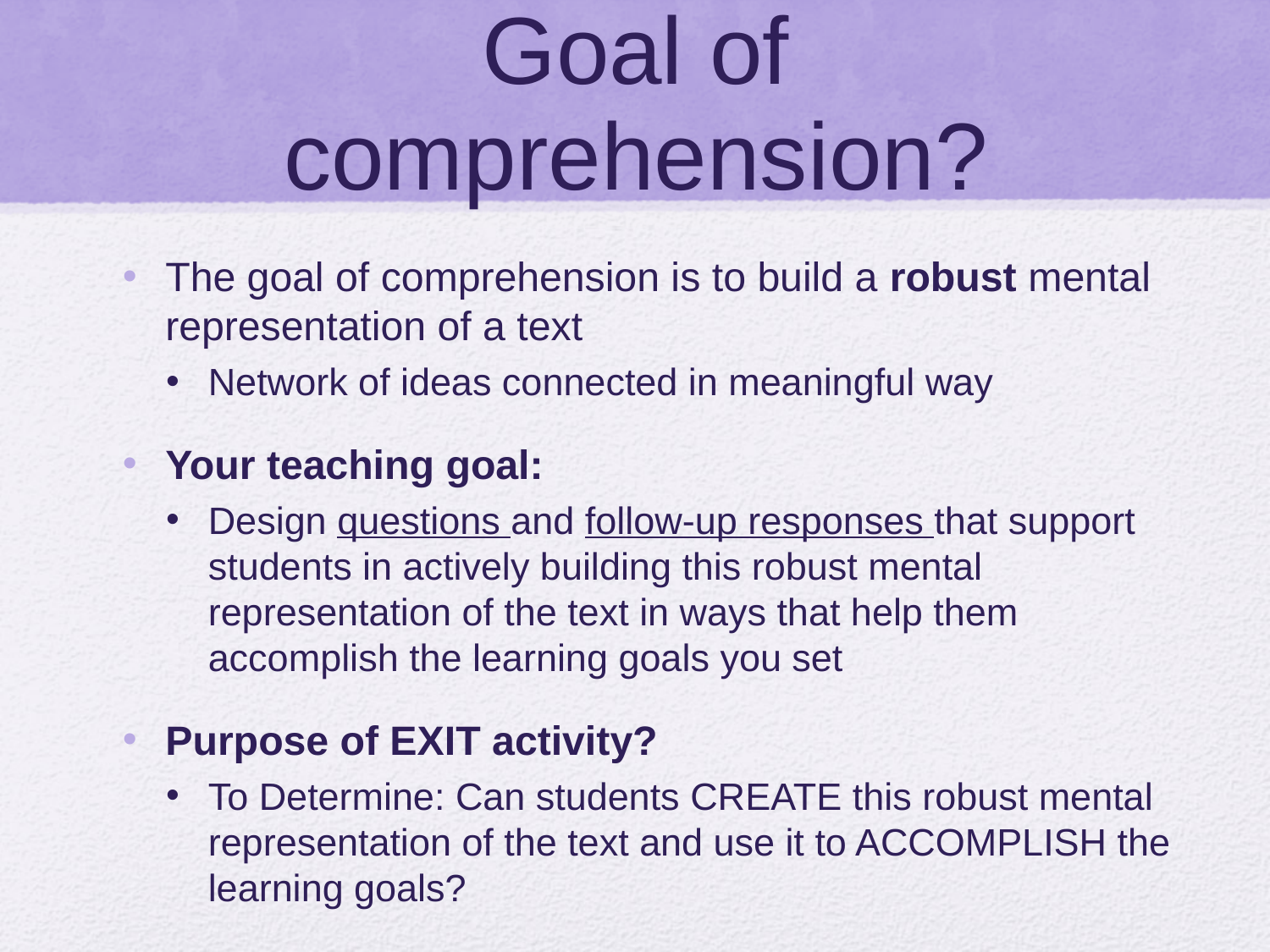

# Goal of comprehension?
The goal of comprehension is to build a robust mental representation of a text
Network of ideas connected in meaningful way
Your teaching goal:
Design questions and follow-up responses that support students in actively building this robust mental representation of the text in ways that help them accomplish the learning goals you set
Purpose of EXIT activity?
To Determine: Can students CREATE this robust mental representation of the text and use it to ACCOMPLISH the learning goals?